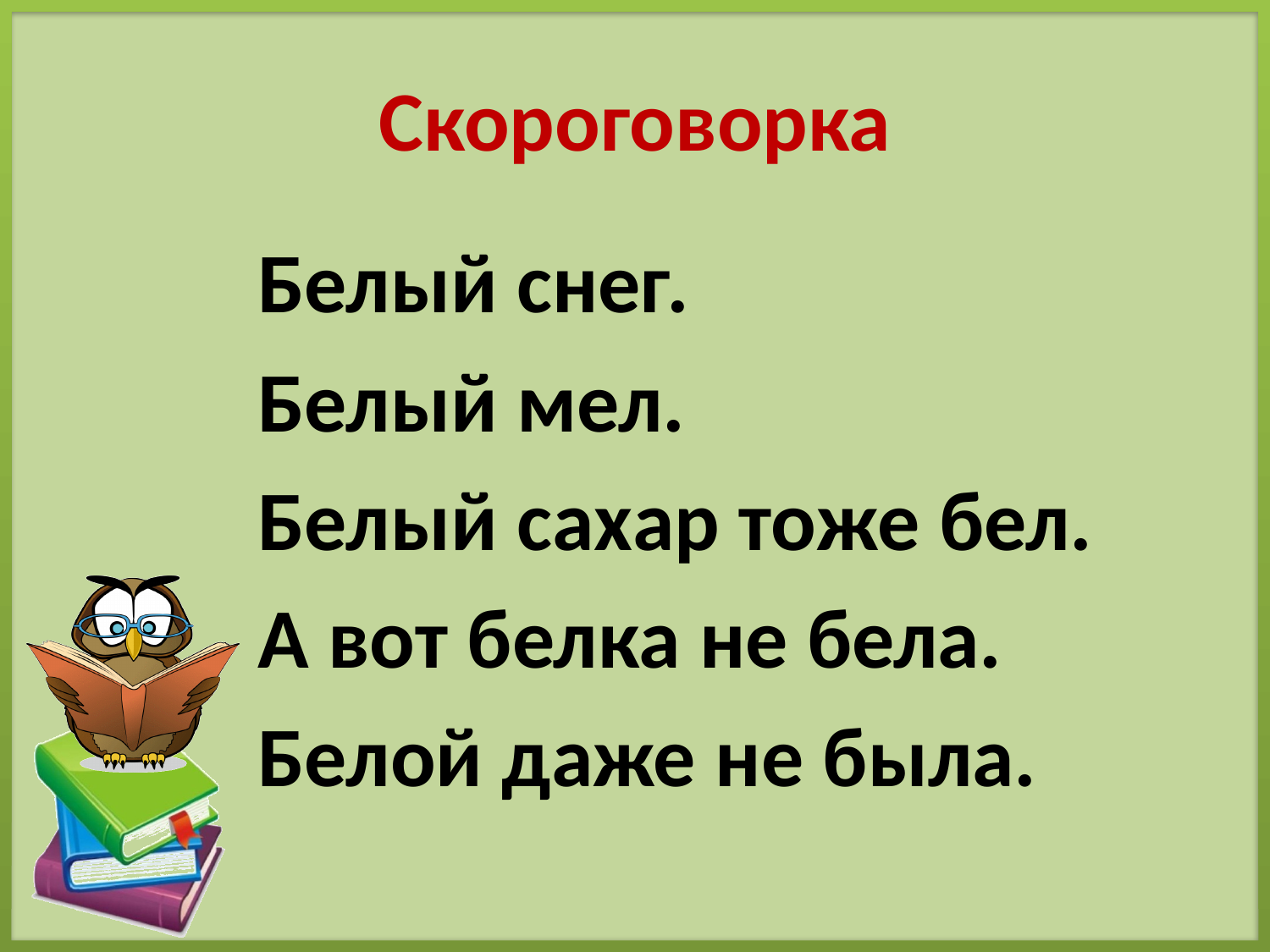

# Скороговорка
Белый снег.
Белый мел.
Белый сахар тоже бел.
А вот белка не бела.
Белой даже не была.